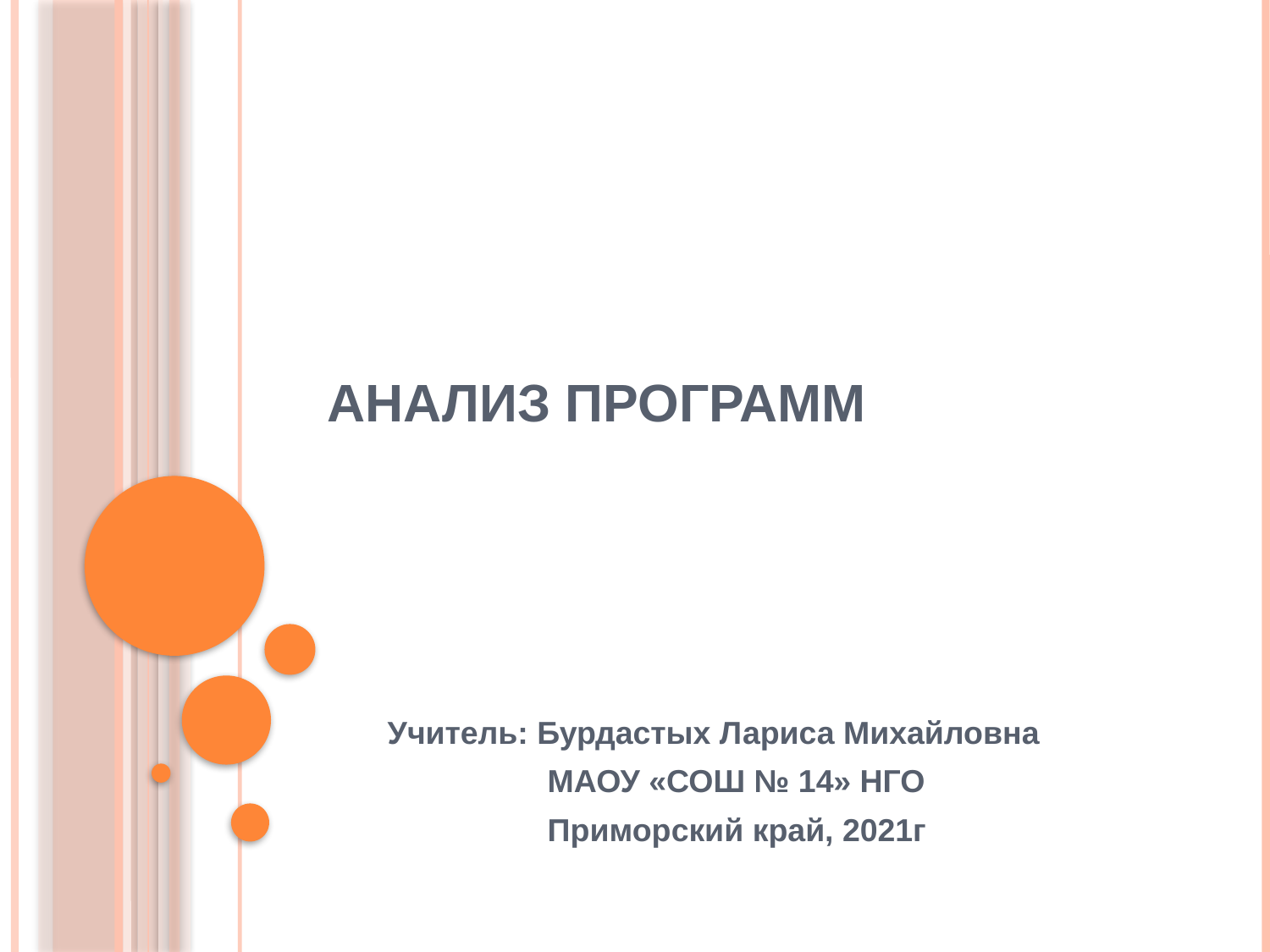

# Анализ программ
Учитель: Бурдастых Лариса Михайловна
                  МАОУ «СОШ № 14» НГО
                  Приморский край, 2021г